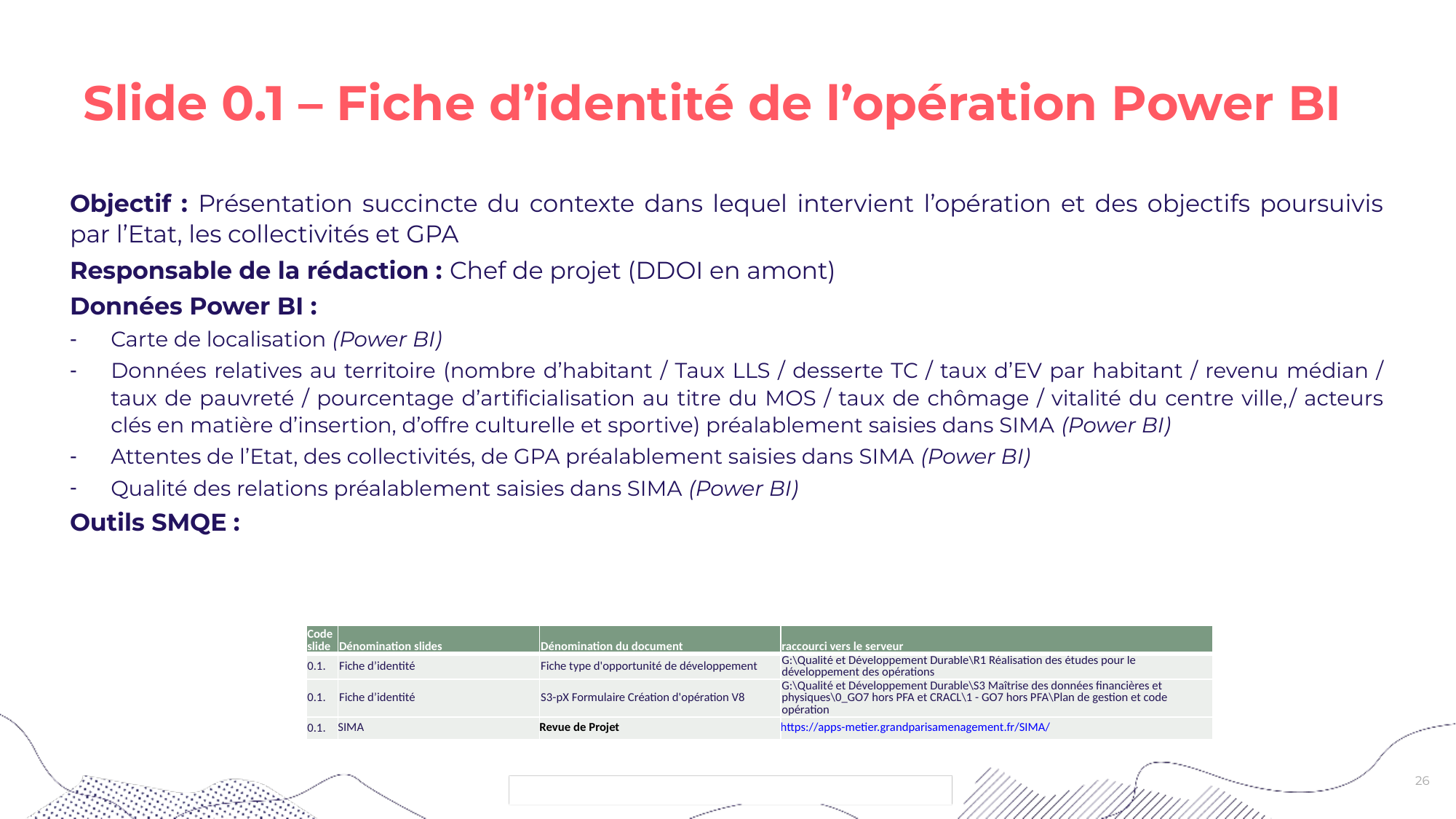

# Slide 0.1 – Fiche d’identité de l’opération Power BI
Objectif : Présentation succincte du contexte dans lequel intervient l’opération et des objectifs poursuivis par l’Etat, les collectivités et GPA
Responsable de la rédaction : Chef de projet (DDOI en amont)
Données Power BI :
Carte de localisation (Power BI)
Données relatives au territoire (nombre d’habitant / Taux LLS / desserte TC / taux d’EV par habitant / revenu médian / taux de pauvreté / pourcentage d’artificialisation au titre du MOS / taux de chômage / vitalité du centre ville,/ acteurs clés en matière d’insertion, d’offre culturelle et sportive) préalablement saisies dans SIMA (Power BI)
Attentes de l’Etat, des collectivités, de GPA préalablement saisies dans SIMA (Power BI)
Qualité des relations préalablement saisies dans SIMA (Power BI)
Outils SMQE :

| Code slide | Dénomination slides | Dénomination du document | raccourci vers le serveur |
| --- | --- | --- | --- |
| 0.1. | Fiche d’identité | Fiche type d'opportunité de développement | G:\Qualité et Développement Durable\R1 Réalisation des études pour le développement des opérations |
| 0.1. | Fiche d’identité | S3-pX Formulaire Création d'opération V8 | G:\Qualité et Développement Durable\S3 Maîtrise des données financières et physiques\0\_GO7 hors PFA et CRACL\1 - GO7 hors PFA\Plan de gestion et code opération |
| 0.1. | SIMA | Revue de Projet | https://apps-metier.grandparisamenagement.fr/SIMA/ |
26